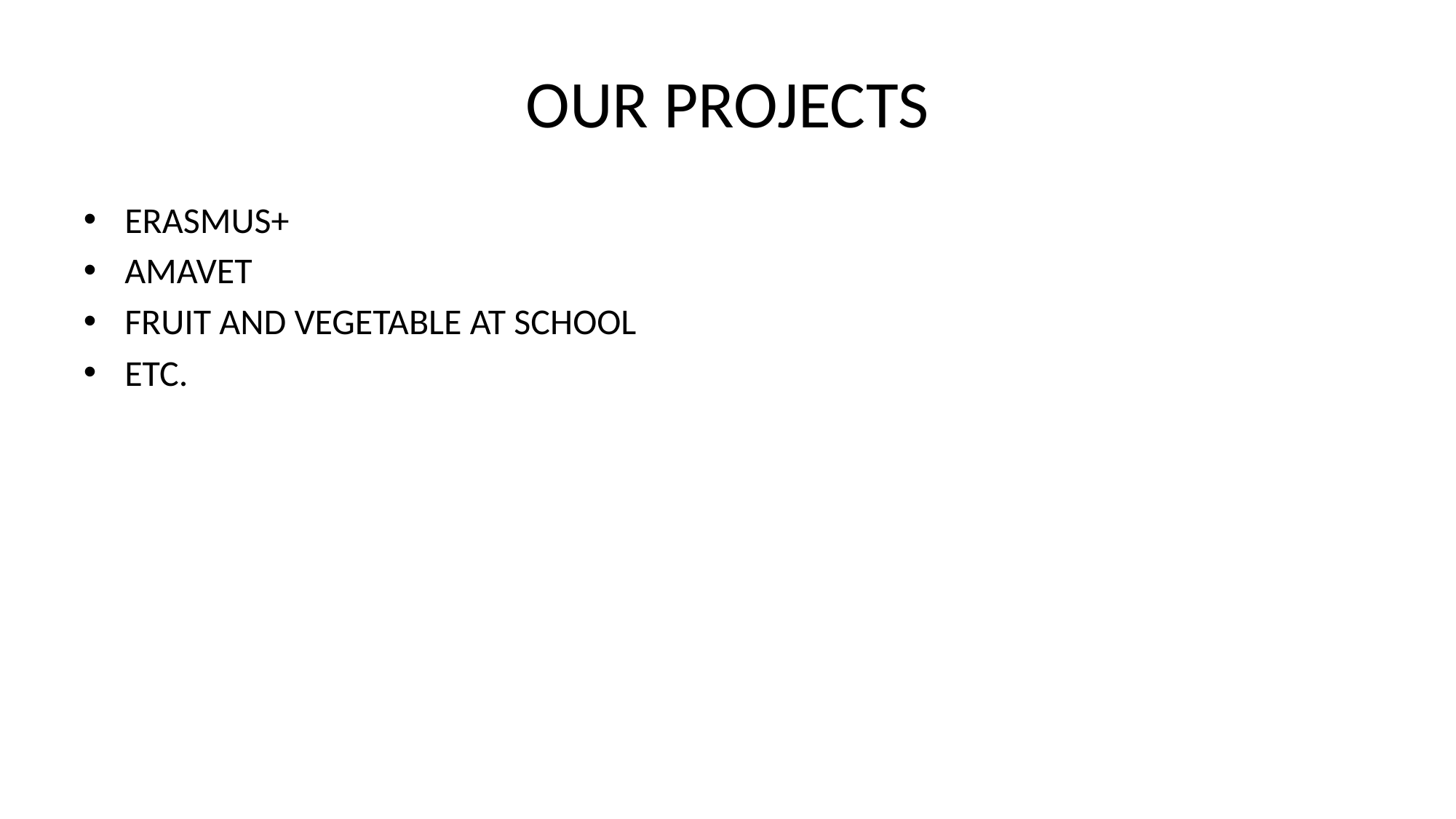

# OUR PROJECTS
ERASMUS+
AMAVET
FRUIT AND VEGETABLE AT SCHOOL
ETC.